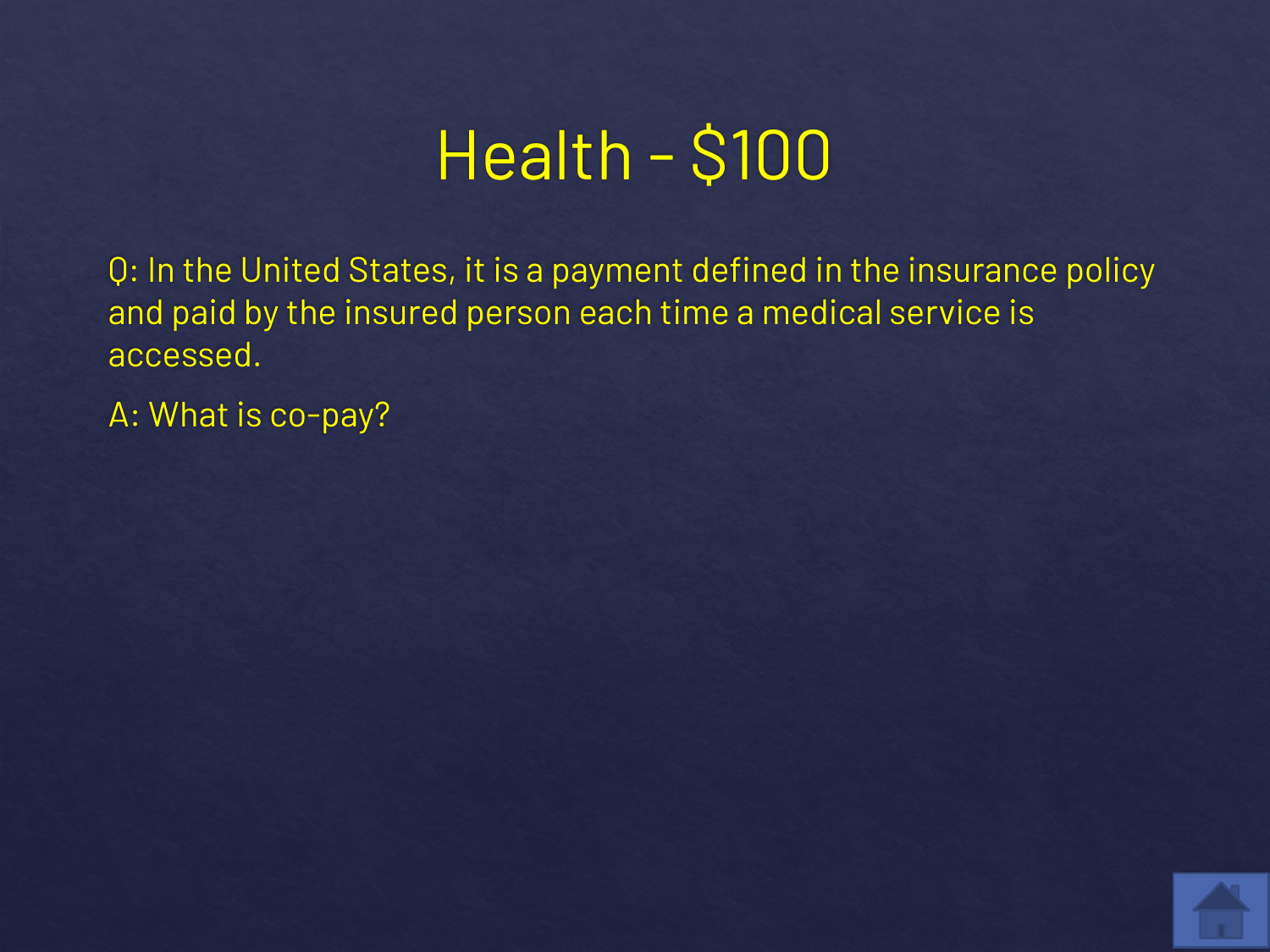

# Health - $100
Q: In the United States, it is a payment defined in the insurance policy and paid by the insured person each time a medical service is accessed.
A: What is co-pay?